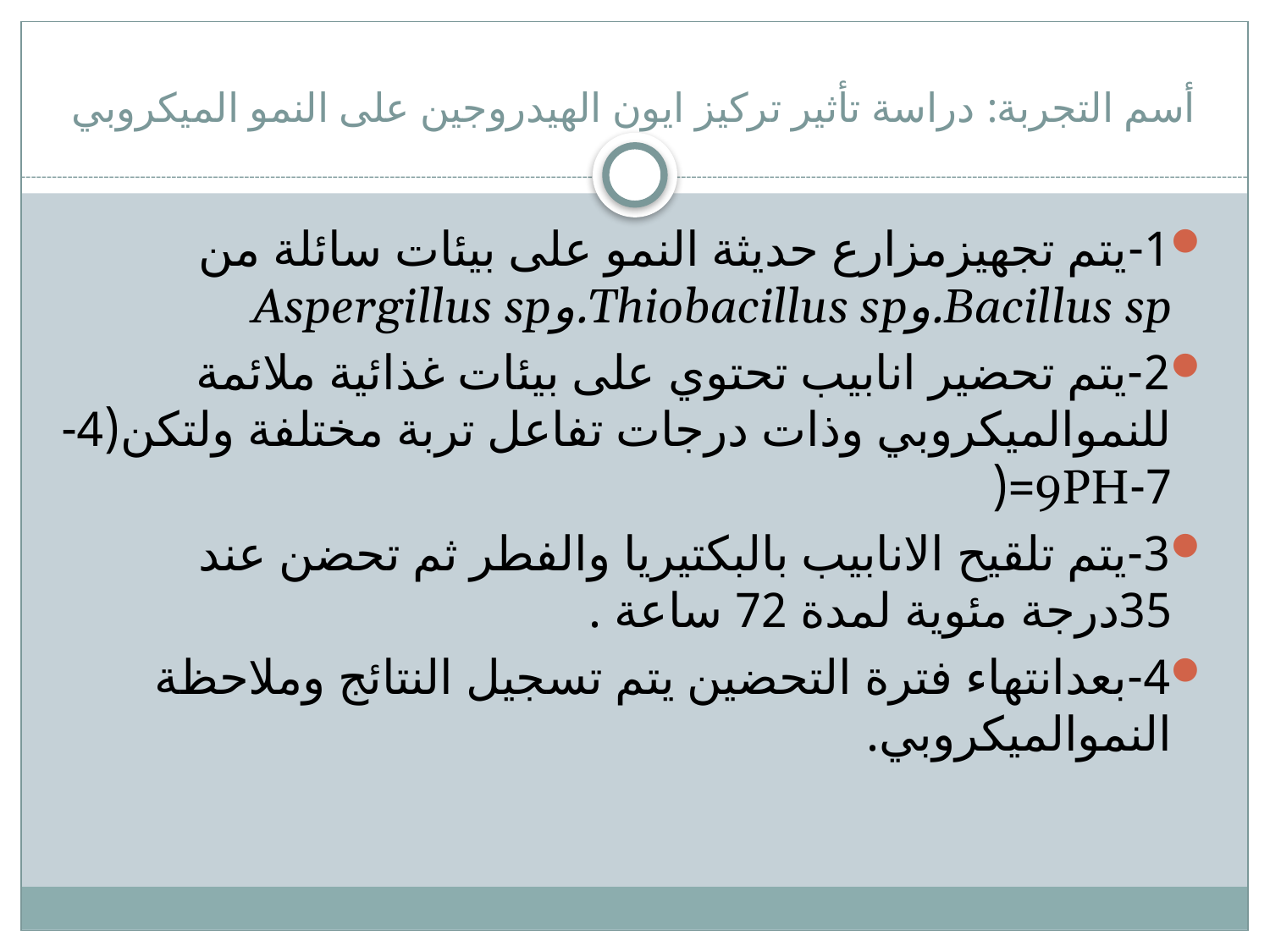

# أسم التجربة: دراسة تأثير تركيز ايون الهيدروجين على النمو الميكروبي
1-يتم تجهيزمزارع حديثة النمو على بيئات سائلة من Bacillus sp.وThiobacillus sp.وAspergillus sp
2-يتم تحضير انابيب تحتوي على بيئات غذائية ملائمة للنموالميكروبي وذات درجات تفاعل تربة مختلفة ولتكن(4-7-9PH=(
3-يتم تلقيح الانابيب بالبكتيريا والفطر ثم تحضن عند 35درجة مئوية لمدة 72 ساعة .
4-بعدانتهاء فترة التحضين يتم تسجيل النتائج وملاحظة النموالميكروبي.